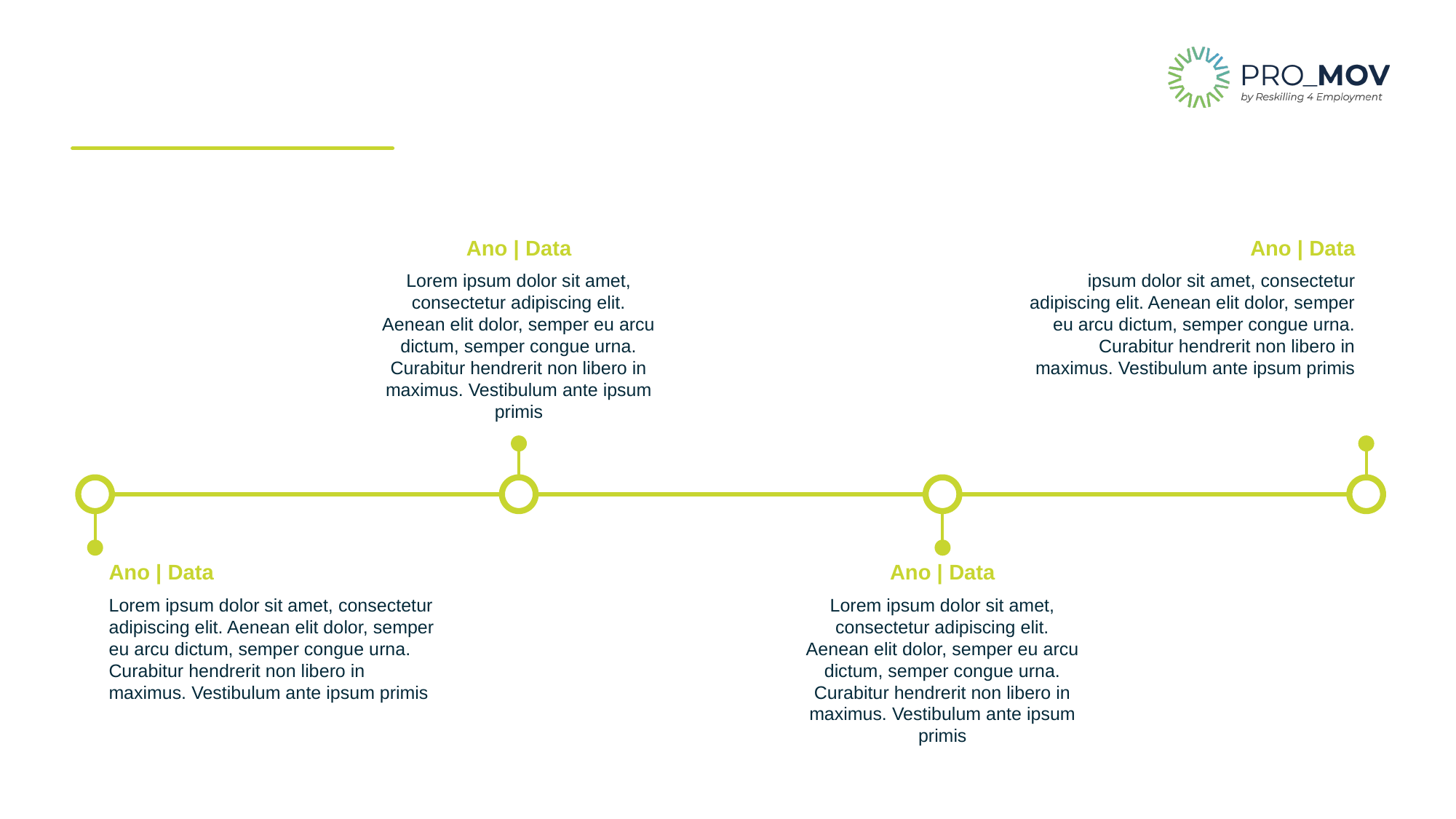

Ano | Data
Lorem ipsum dolor sit amet, consectetur adipiscing elit. Aenean elit dolor, semper eu arcu dictum, semper congue urna. Curabitur hendrerit non libero in maximus. Vestibulum ante ipsum primis

Ano | Data
Lorem ipsum dolor sit amet, consectetur adipiscing elit. Aenean elit dolor, semper eu arcu dictum, semper congue urna. Curabitur hendrerit non libero in maximus. Vestibulum ante ipsum primis

Ano | Data
Lorem ipsum dolor sit amet, consectetur adipiscing elit. Aenean elit dolor, semper eu arcu dictum, semper congue urna. Curabitur hendrerit non libero in maximus. Vestibulum ante ipsum primis

Ano | Data
Lorem ipsum dolor sit amet, consectetur adipiscing elit. Aenean elit dolor, semper eu arcu dictum, semper congue urna. Curabitur hendrerit non libero in maximus. Vestibulum ante ipsum primis